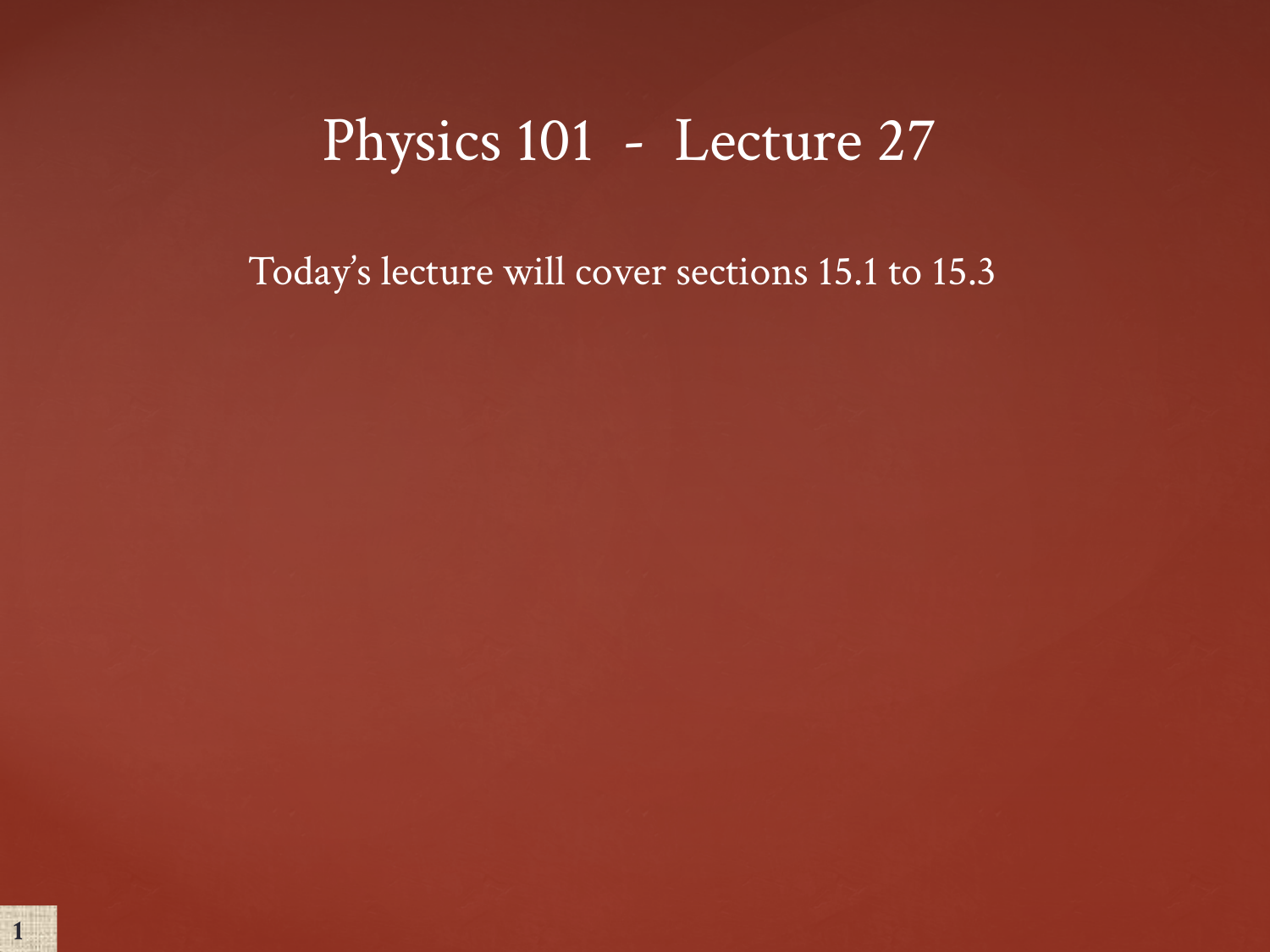

# Physics 101  -  Lecture 27
Today’s lecture will cover sections 15.1 to 15.3
1